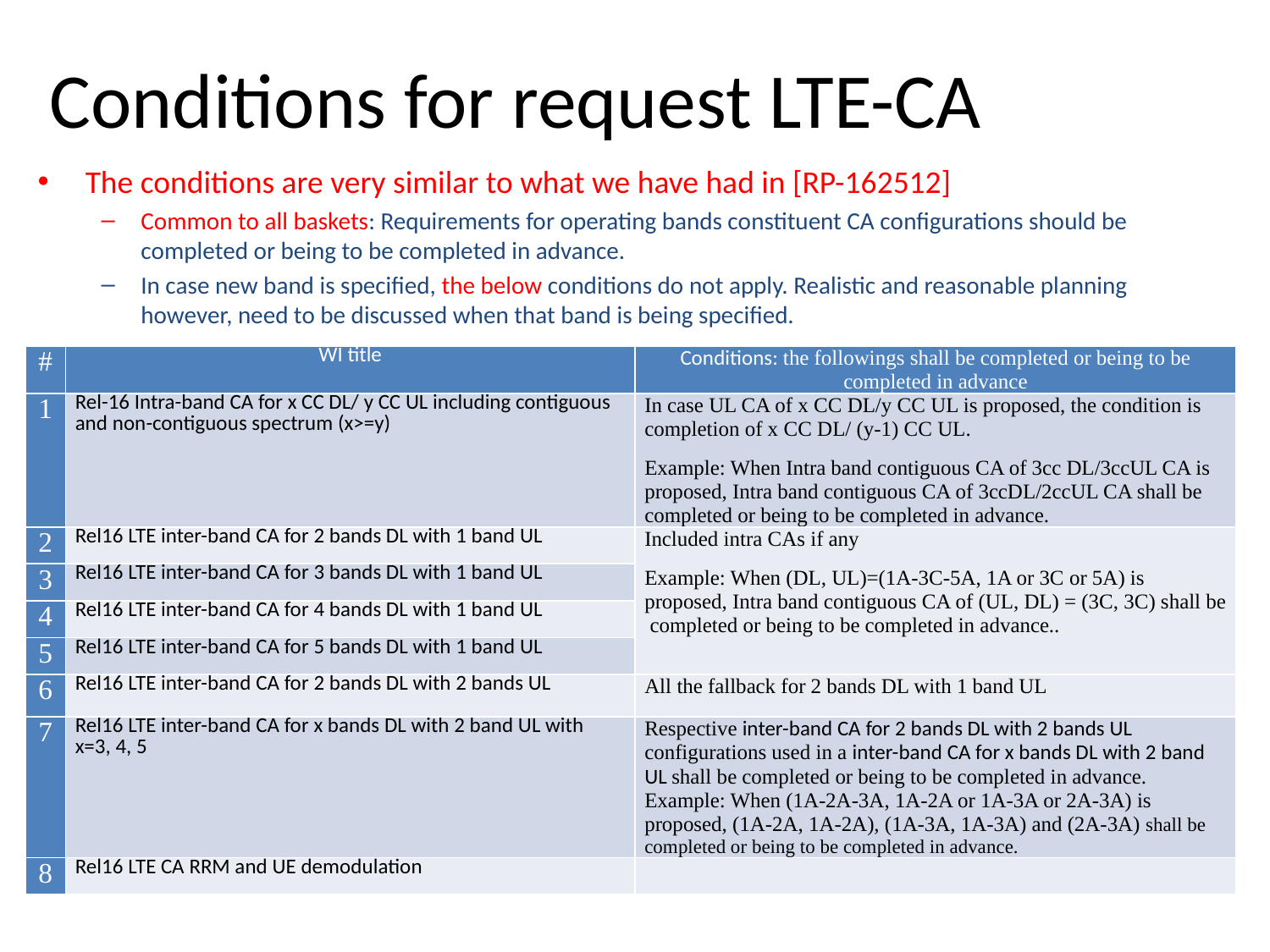

# Conditions for request LTE-CA
The conditions are very similar to what we have had in [RP-162512]
Common to all baskets: Requirements for operating bands constituent CA configurations should be completed or being to be completed in advance.
In case new band is specified, the below conditions do not apply. Realistic and reasonable planning however, need to be discussed when that band is being specified.
| # | WI title | Conditions: the followings shall be completed or being to be completed in advance |
| --- | --- | --- |
| 1 | Rel-16 Intra-band CA for x CC DL/ y CC UL including contiguous and non-contiguous spectrum (x>=y) | In case UL CA of x CC DL/y CC UL is proposed, the condition is completion of x CC DL/ (y-1) CC UL. Example: When Intra band contiguous CA of 3cc DL/3ccUL CA is proposed, Intra band contiguous CA of 3ccDL/2ccUL CA shall be completed or being to be completed in advance. |
| 2 | Rel16 LTE inter-band CA for 2 bands DL with 1 band UL | Included intra CAs if any Example: When (DL, UL)=(1A-3C-5A, 1A or 3C or 5A) is proposed, Intra band contiguous CA of (UL, DL) = (3C, 3C) shall be completed or being to be completed in advance.. |
| 3 | Rel16 LTE inter-band CA for 3 bands DL with 1 band UL |  |
| 4 | Rel16 LTE inter-band CA for 4 bands DL with 1 band UL |  |
| 5 | Rel16 LTE inter-band CA for 5 bands DL with 1 band UL |  |
| 6 | Rel16 LTE inter-band CA for 2 bands DL with 2 bands UL | All the fallback for 2 bands DL with 1 band UL |
| 7 | Rel16 LTE inter-band CA for x bands DL with 2 band UL with x=3, 4, 5 | Respective inter-band CA for 2 bands DL with 2 bands UL configurations used in a inter-band CA for x bands DL with 2 band UL shall be completed or being to be completed in advance. Example: When (1A-2A-3A, 1A-2A or 1A-3A or 2A-3A) is proposed, (1A-2A, 1A-2A), (1A-3A, 1A-3A) and (2A-3A) shall be completed or being to be completed in advance. |
| 8 | Rel16 LTE CA RRM and UE demodulation |  |
Slide 7